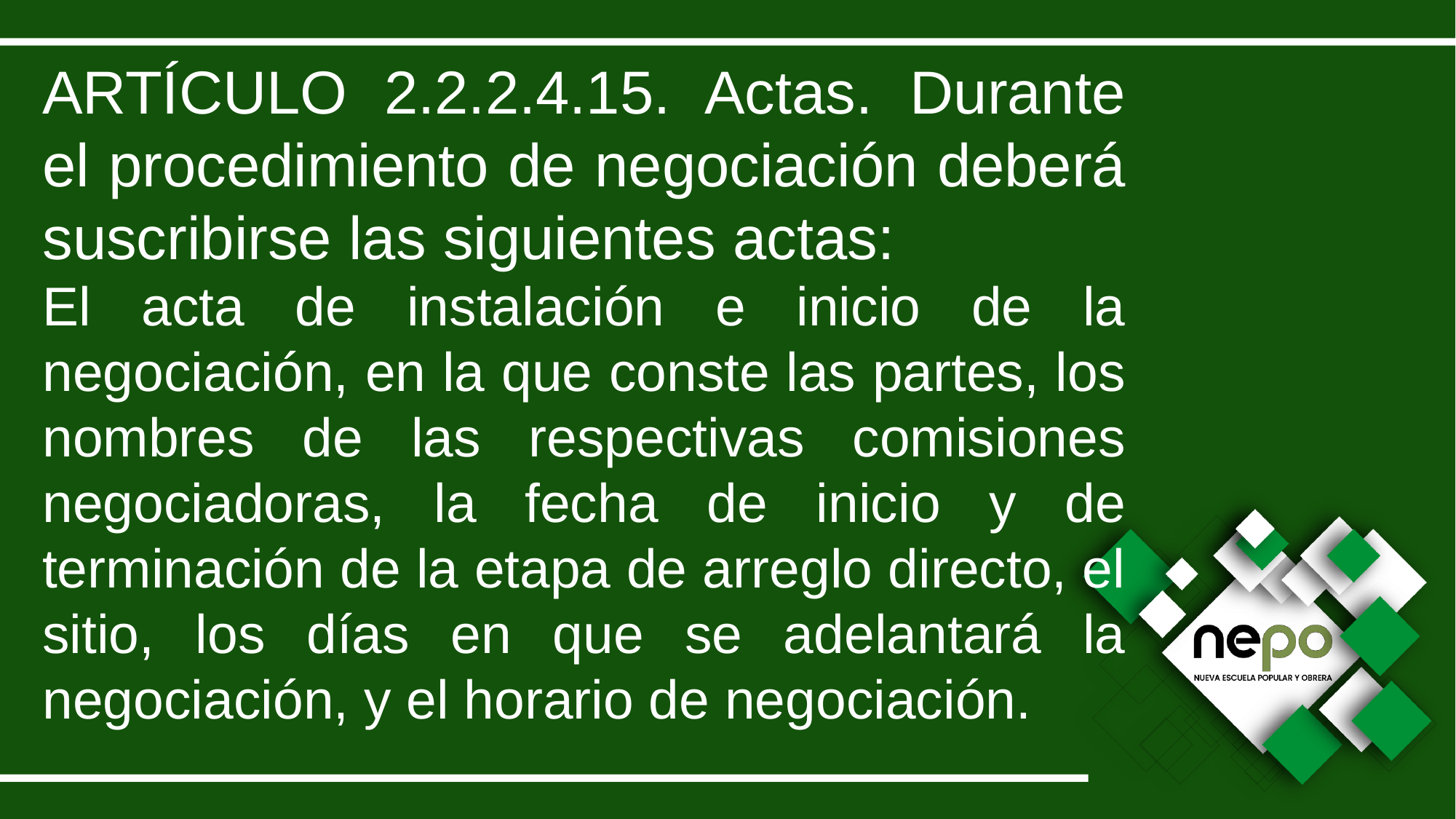

ARTÍCULO 2.2.2.4.15. Actas. Durante el procedimiento de negociación deberá suscribirse las siguientes actas:
El acta de instalación e inicio de la negociación, en la que conste las partes, los nombres de las respectivas comisiones negociadoras, la fecha de inicio y de terminación de la etapa de arreglo directo, el sitio, los días en que se adelantará la negociación, y el horario de negociación.